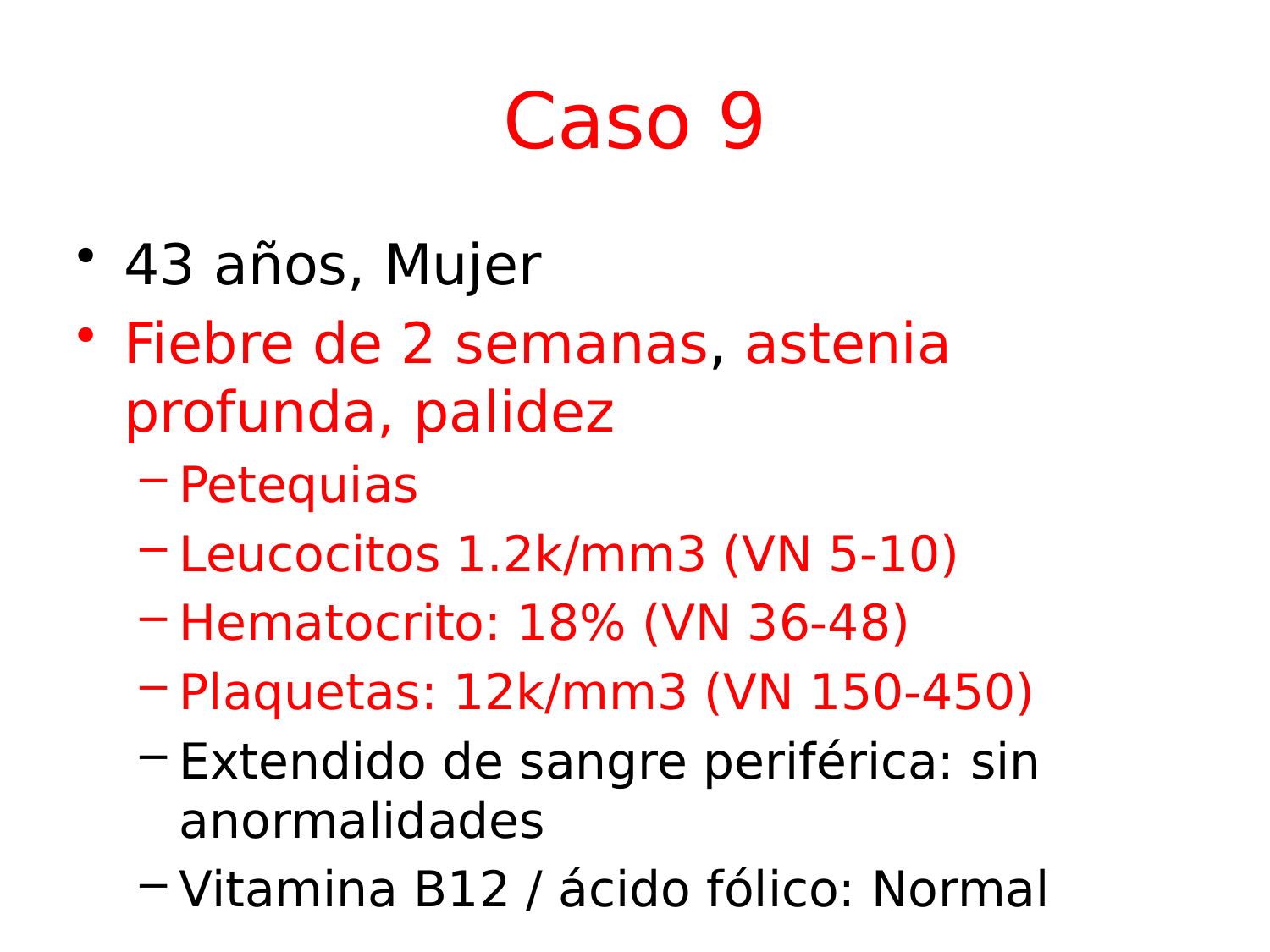

# Caso 9
43 años, Mujer
Fiebre de 2 semanas, astenia profunda, palidez
Petequias
Leucocitos 1.2k/mm3 (VN 5-10)
Hematocrito: 18% (VN 36-48)
Plaquetas: 12k/mm3 (VN 150-450)
Extendido de sangre periférica: sin anormalidades
Vitamina B12 / ácido fólico: Normal